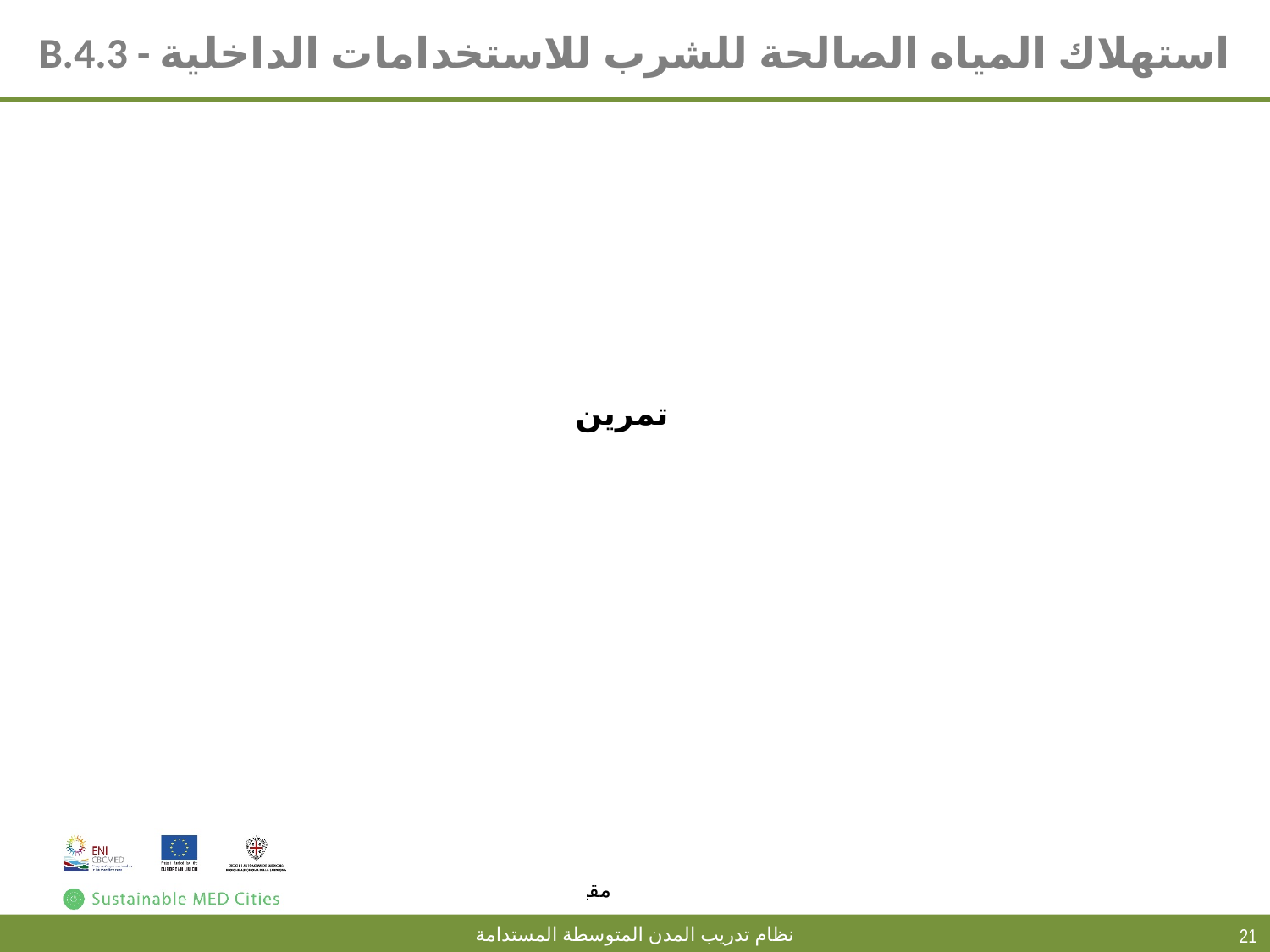

# B.4.3 - استهلاك المياه الصالحة للشرب للاستخدامات الداخلية

تمرين

21